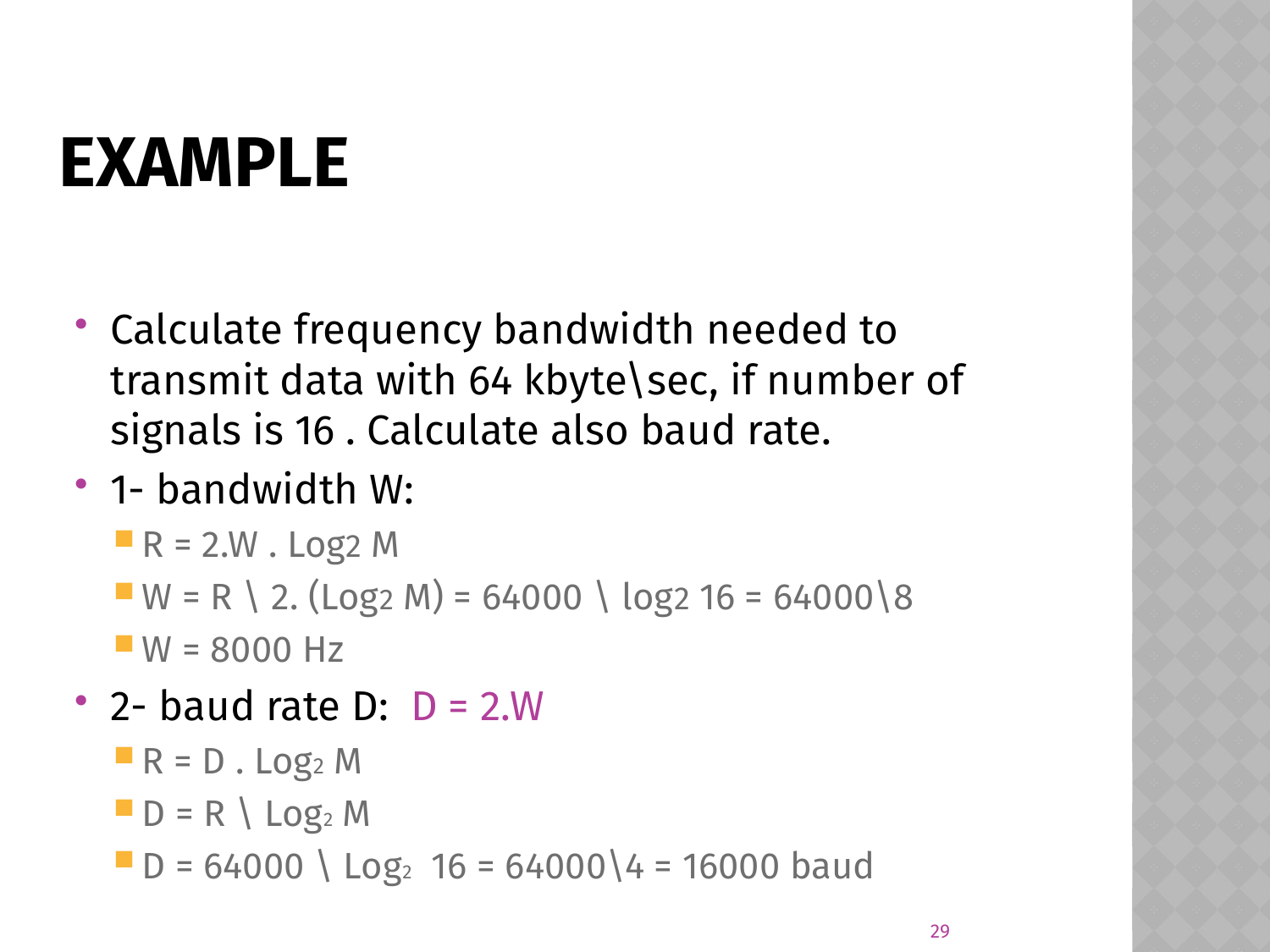

# Example
Calculate frequency bandwidth needed to transmit data with 64 kbyte\sec, if number of signals is 16 . Calculate also baud rate.
1- bandwidth W:
R = 2.W . Log2 M
W = R \ 2. (Log2 M) = 64000 \ log2 16 = 64000\8
W = 8000 Hz
2- baud rate D:  D = 2.W
R = D . Log2 M
D = R \ Log2 M
D = 64000 \ Log2  16 = 64000\4 = 16000 baud

29